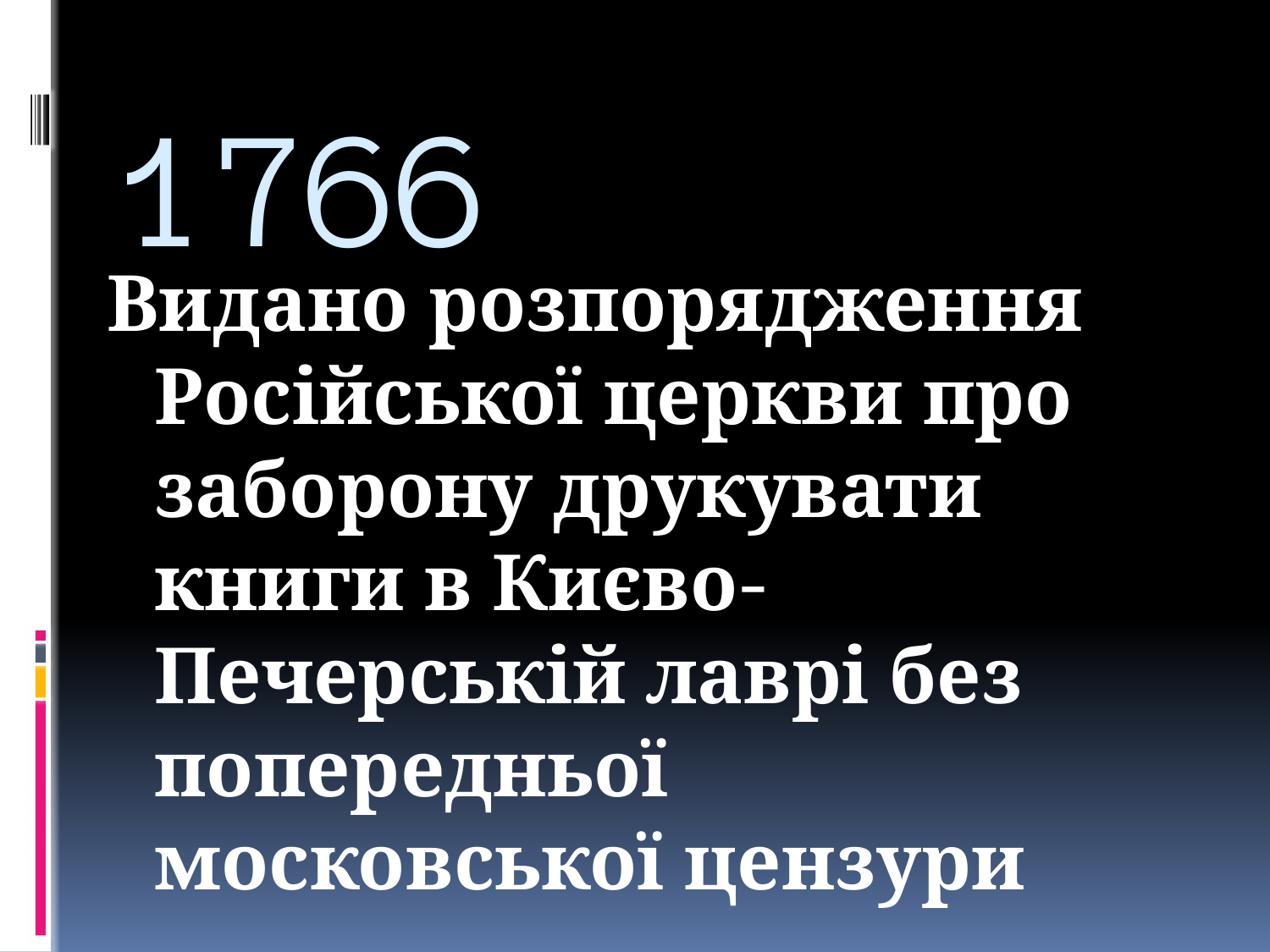

# 1766
Видано розпорядження Російської церкви про заборону друкувати книги в Києво-Печерській лаврі без попередньої московської цензури